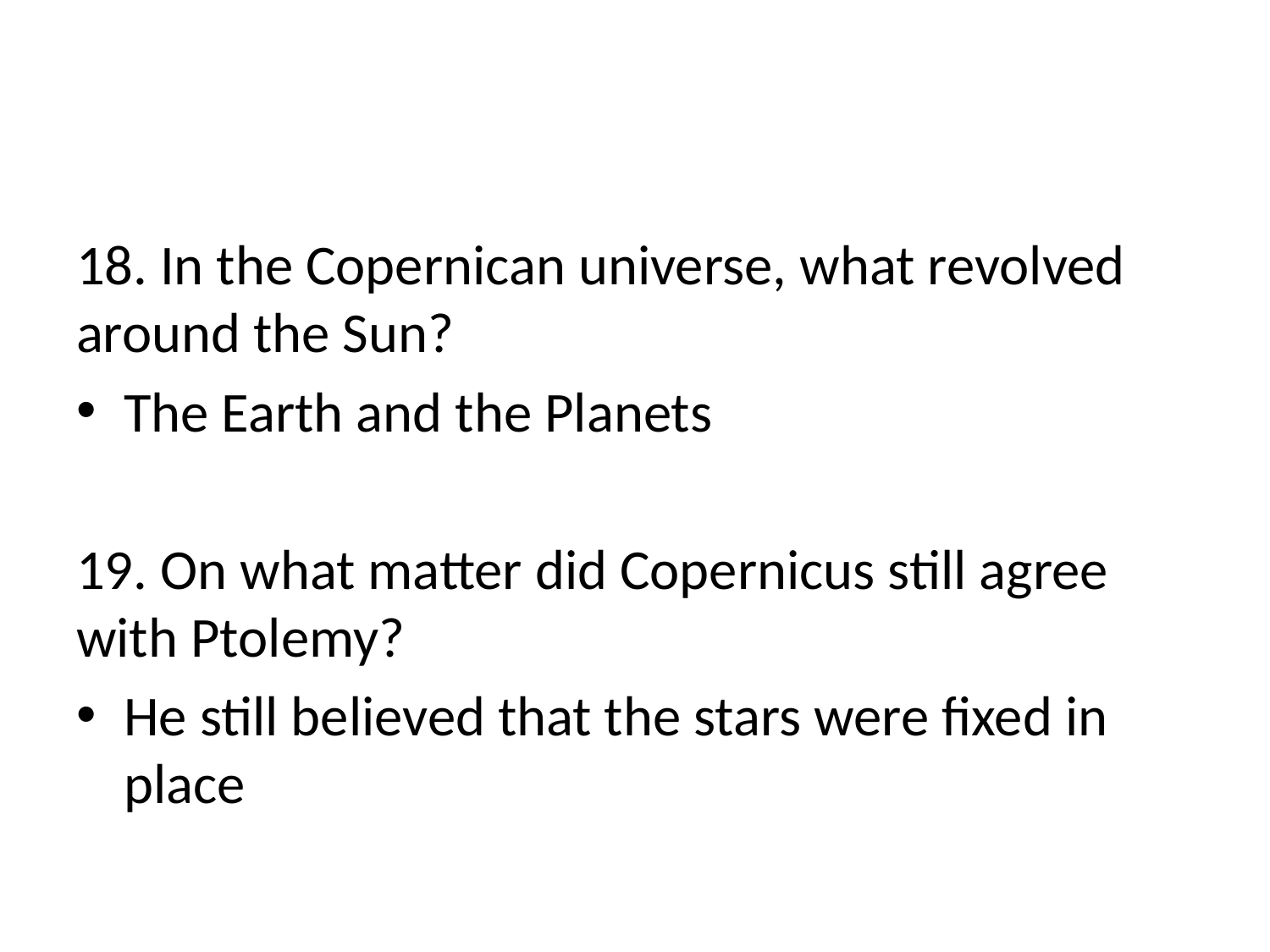

#
18. In the Copernican universe, what revolved around the Sun?
The Earth and the Planets

19. On what matter did Copernicus still agree with Ptolemy?
He still believed that the stars were fixed in place